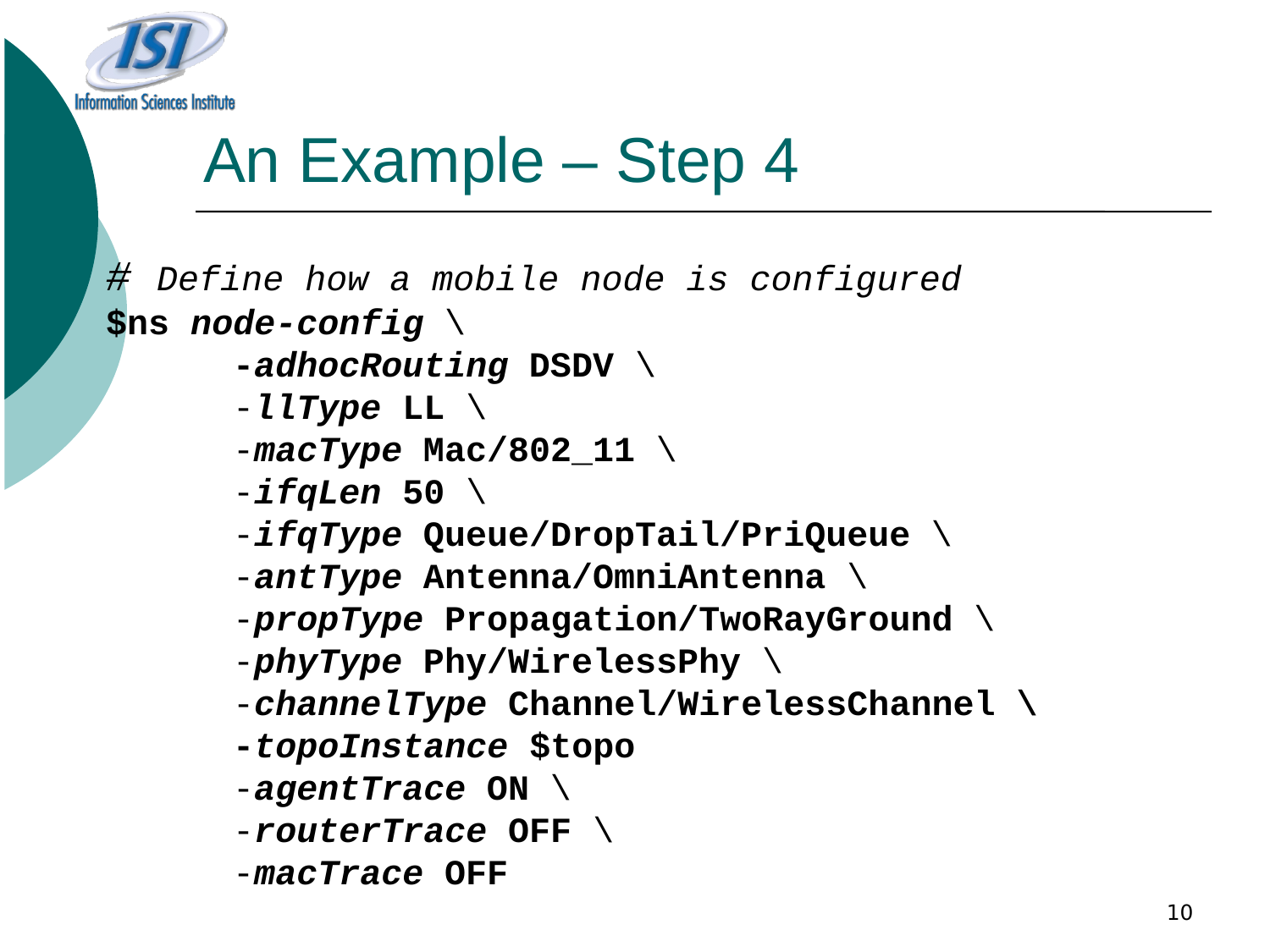

# An Example – Step 4
# Define how a mobile node is configured
$ns node-config \
	-adhocRouting DSDV \
	-llType LL \
	-macType Mac/802_11 \
	-ifqLen 50 \
	-ifqType Queue/DropTail/PriQueue \
	-antType Antenna/OmniAntenna \
	-propType Propagation/TwoRayGround \
	-phyType Phy/WirelessPhy \
	-channelType Channel/WirelessChannel \
	-topoInstance $topo
	-agentTrace ON \
	-routerTrace OFF \
	-macTrace OFF

10